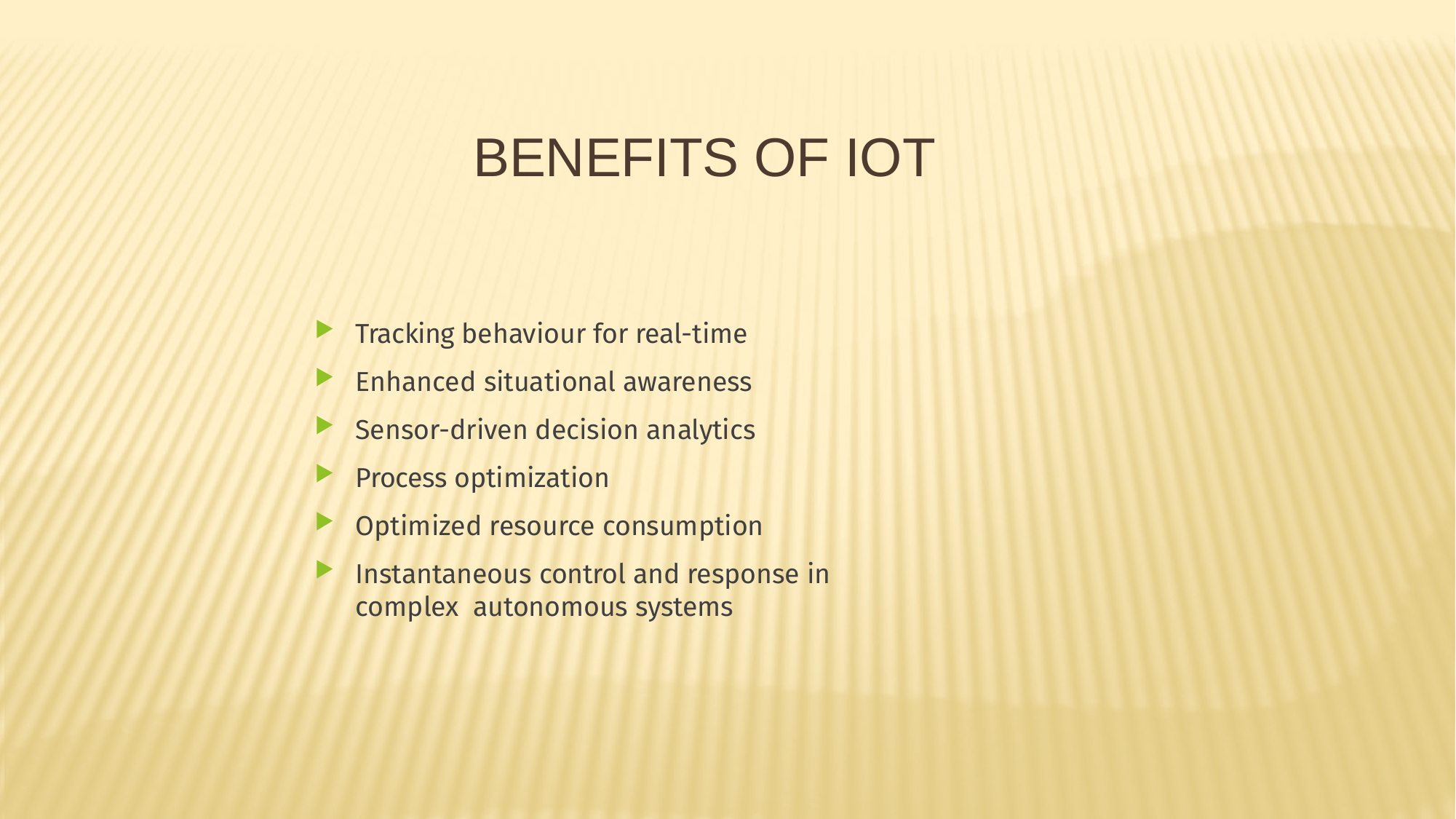

Benefits of IoT
Tracking behaviour for real-time
Enhanced situational awareness
Sensor-driven decision analytics
Process optimization
Optimized resource consumption
Instantaneous control and response in complex  autonomous systems